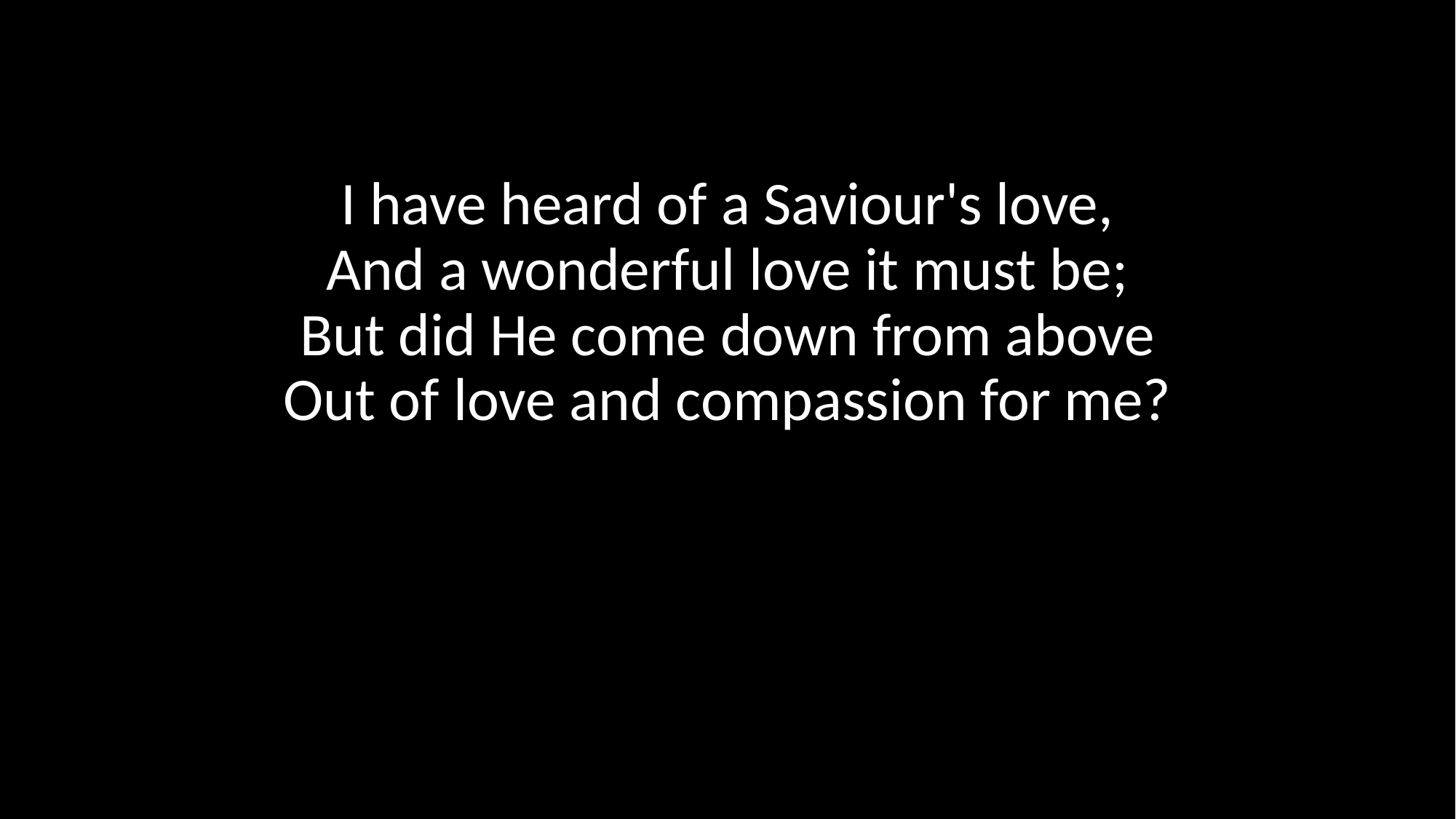

I have heard of a Saviour's love,
And a wonderful love it must be;
But did He come down from above
Out of love and compassion for me?